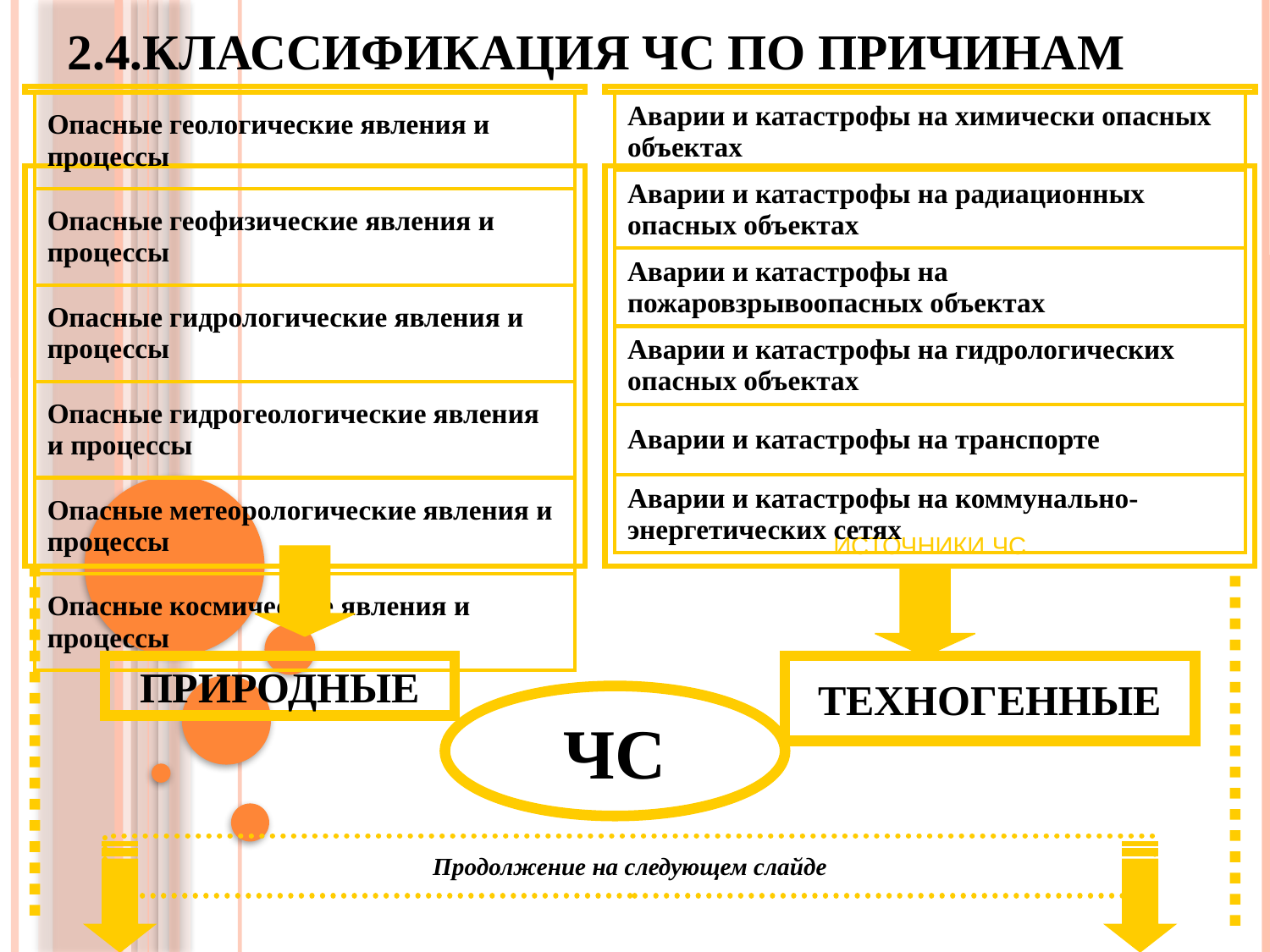

# 2.4.КЛАССИФИКАЦИЯ ЧС по причинам

| Опасные геологические явления и процессы |
| --- |
| Опасные геофизические явления и процессы |
| Опасные гидрологические явления и процессы |
| Опасные гидрогеологические явления и процессы |
| Опасные метеорологические явления и процессы |
| Опасные космические явления и процессы |
| Аварии и катастрофы на химически опасных объектах |
| --- |
| Аварии и катастрофы на радиационных опасных объектах |
| Аварии и катастрофы на пожаровзрывоопасных объектах |
| Аварии и катастрофы на гидрологических опасных объектах |
| Аварии и катастрофы на транспорте |
| Аварии и катастрофы на коммунально-энергетических сетях |

ИСТОЧНИКИ ЧС

ПРИРОДНЫЕ
ТЕХНОГЕННЫЕ
ЧС
Продолжение на следующем слайде